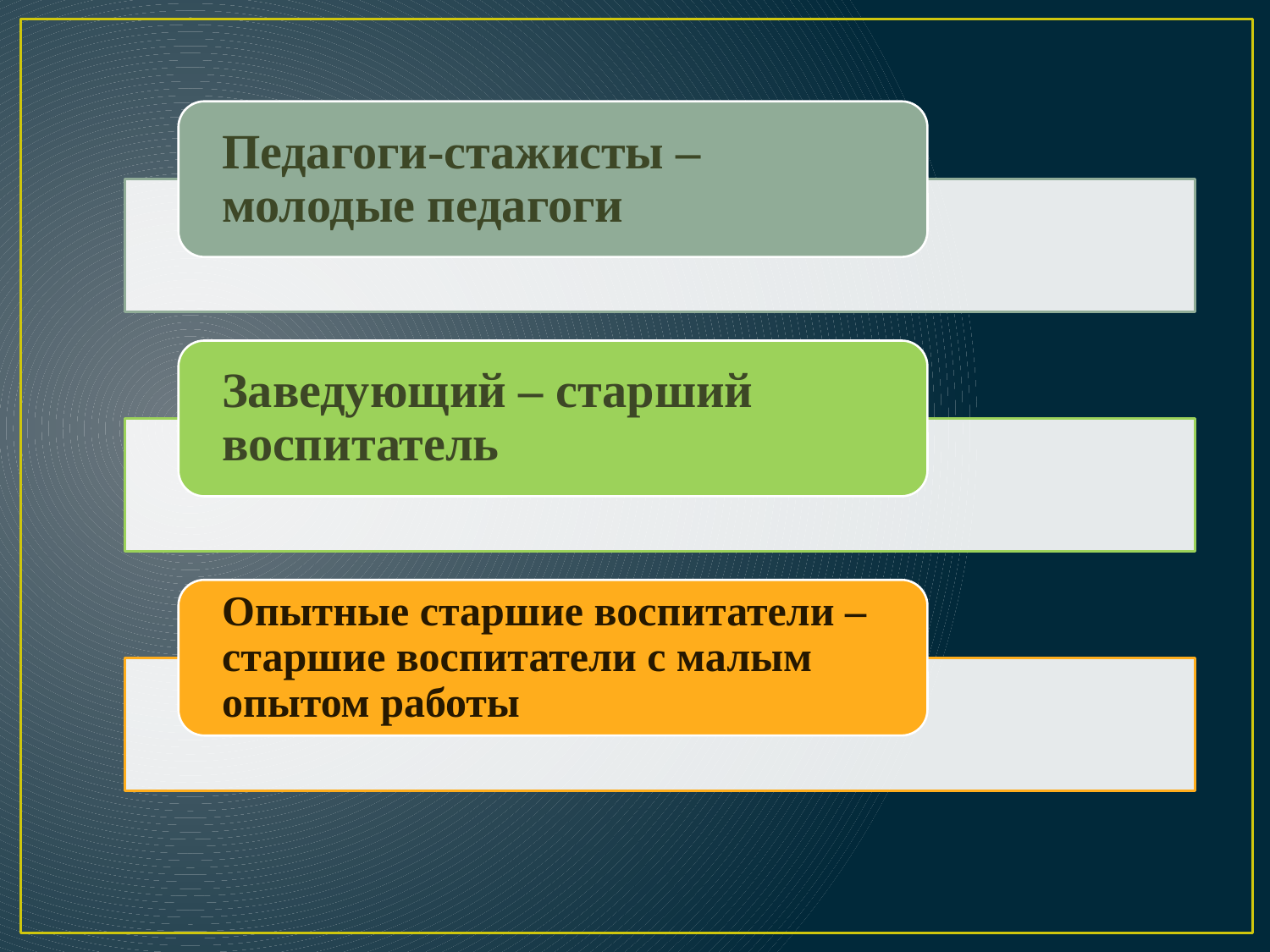

Педагоги-стажисты – молодые педагоги
Заведующий – старший воспитатель
Опытные старшие воспитатели – старшие воспитатели с малым опытом работы